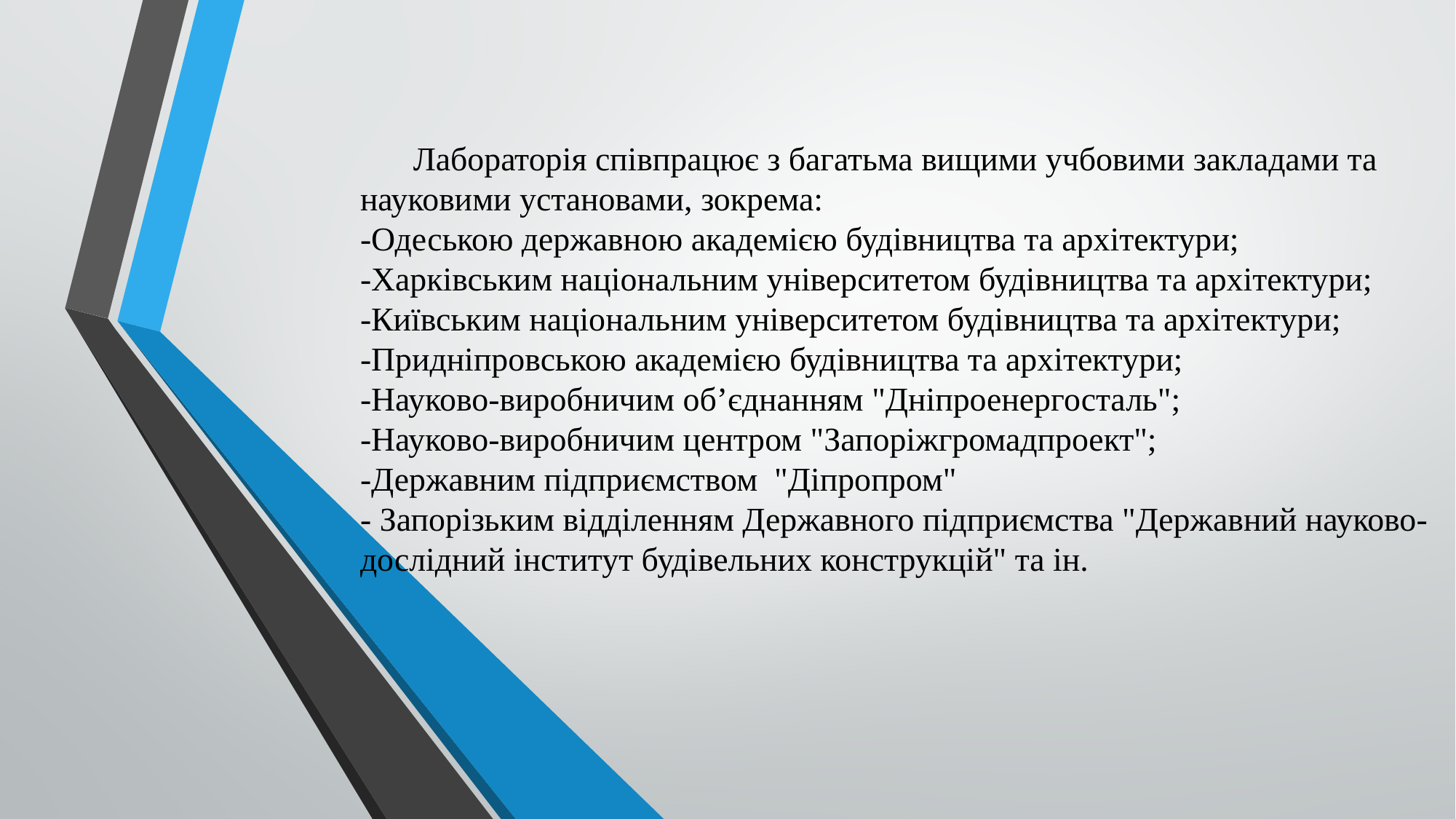

# Лабораторія співпрацює з багатьма вищими учбовими закладами та науковими установами, зокрема: -Одеською державною академією будівництва та архітектури; -Харківським національним університетом будівництва та архітектури; -Київським національним університетом будівництва та архітектури; -Придніпровською академією будівництва та архітектури; -Науково-виробничим об’єднанням "Дніпроенергосталь"; -Науково-виробничим центром "Запоріжгромадпроект"; -Державним підприємством  "Діпропром" - Запорізьким відділенням Державного підприємства "Державний науково-дослідний інститут будівельних конструкцій" та ін.